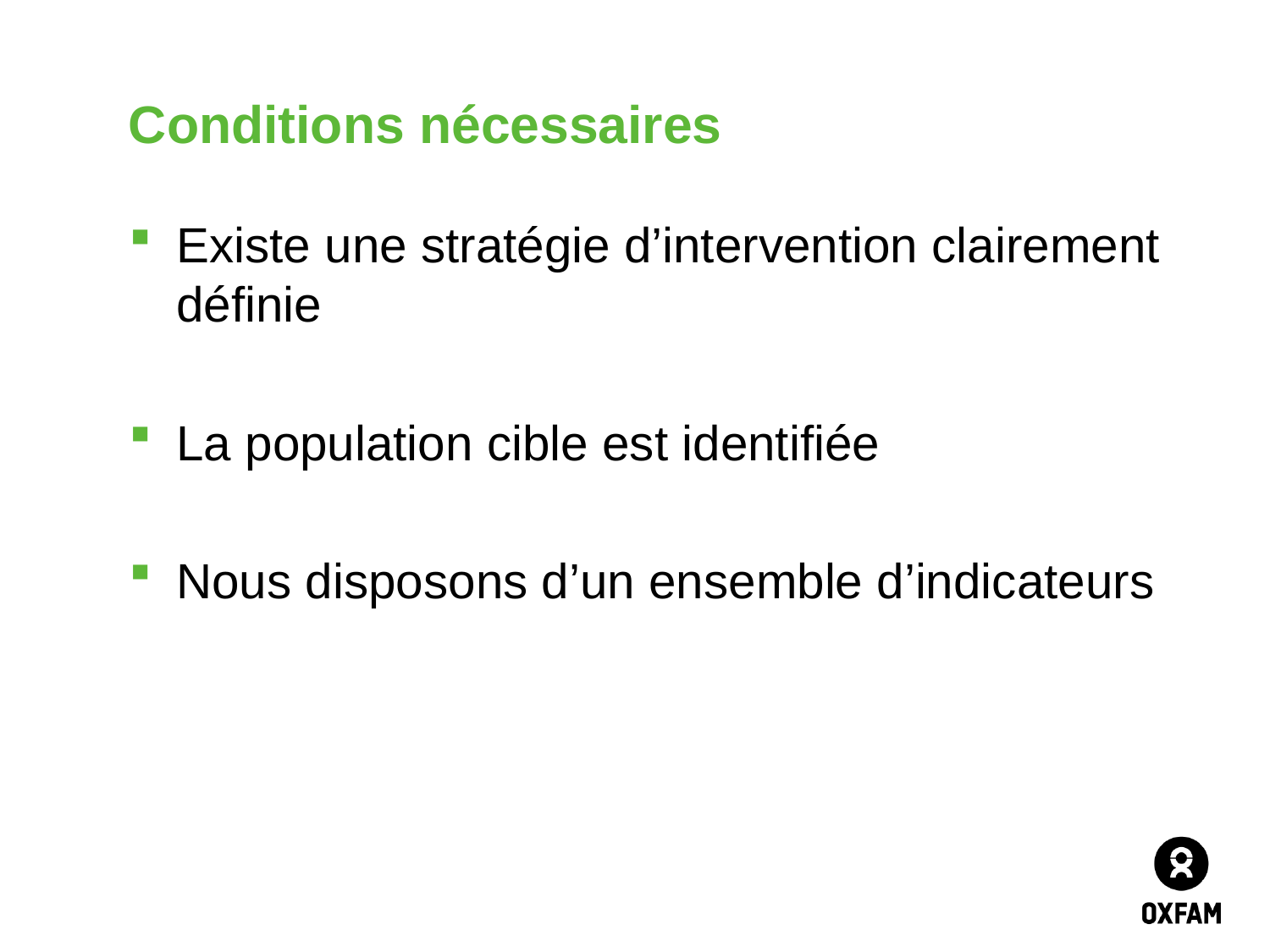

Conditions nécessaires
Existe une stratégie d’intervention clairement définie

La population cible est identifiée

Nous disposons d’un ensemble d’indicateurs